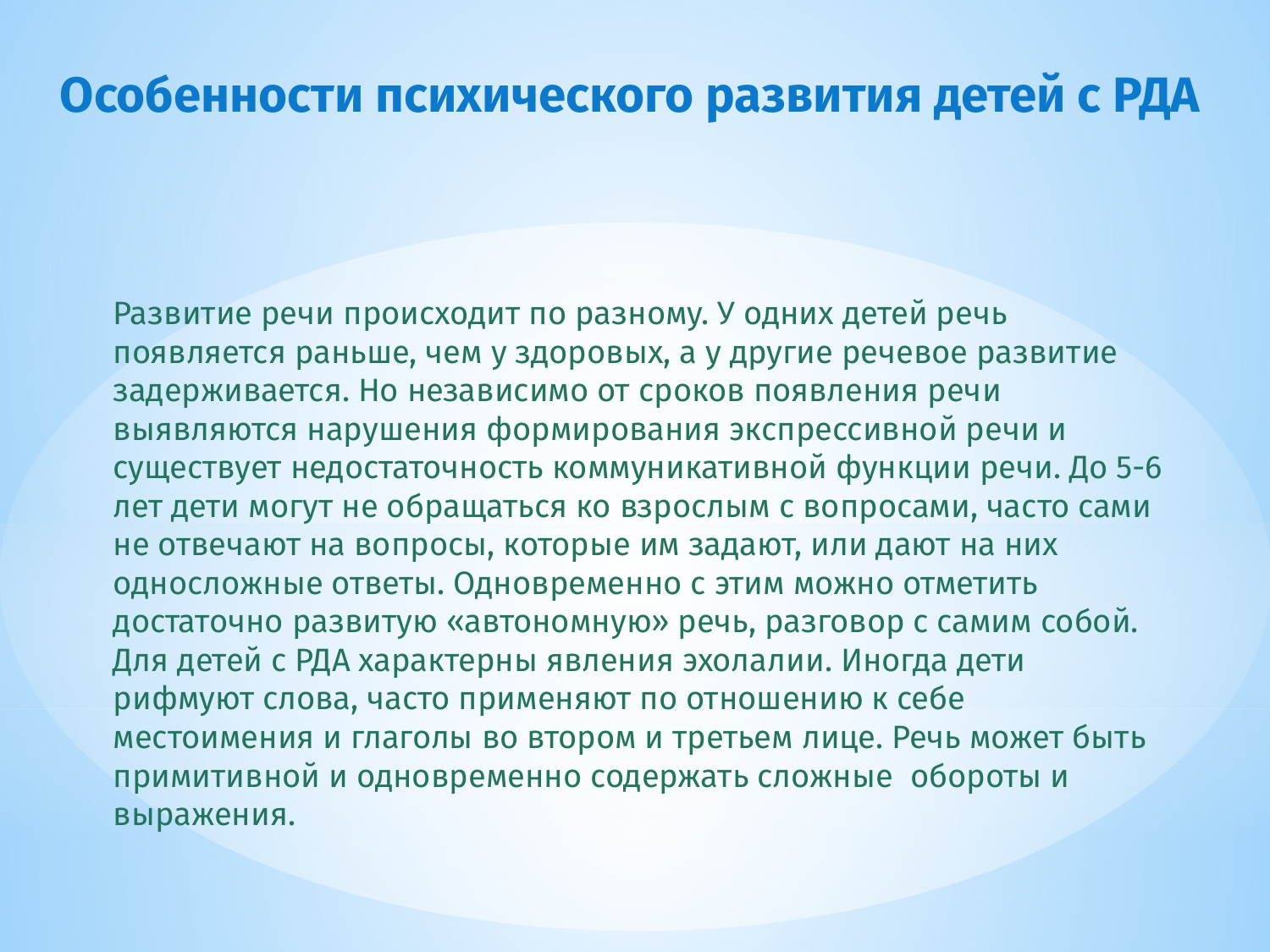

# Особенности психического развития детей с РДА
Развитие речи происходит по разному. У одних детей речь появляется раньше, чем у здоровых, а у другие речевое развитие задерживается. Но независимо от сроков появления речи выявляются нарушения формирования экспрессивной речи и существует недостаточность коммуникативной функции речи. До 5-6 лет дети могут не обращаться ко взрослым с вопросами, часто сами не отвечают на вопросы, которые им задают, или дают на них односложные ответы. Одновременно с этим можно отметить достаточно развитую «автономную» речь, разговор с самим собой. Для детей с РДА характерны явления эхолалии. Иногда дети рифмуют слова, часто применяют по отношению к себе местоимения и глаголы во втором и третьем лице. Речь может быть примитивной и одновременно содержать сложные  обороты и выражения.